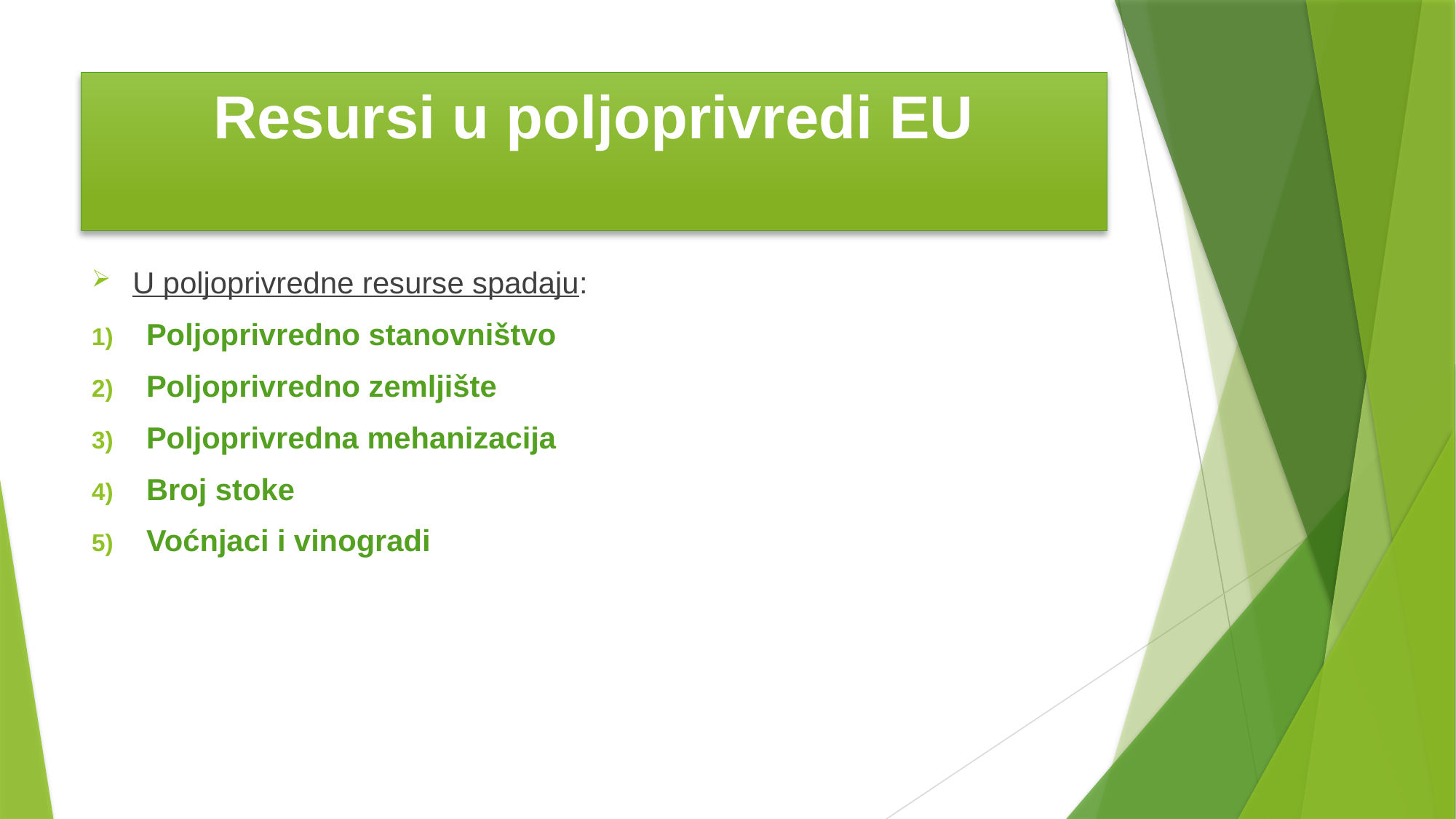

# Resursi u poljoprivredi EU
U poljoprivredne resurse spadaju:
Poljoprivredno stanovništvo
Poljoprivredno zemljište
Poljoprivredna mehanizacija
Broj stoke
Voćnjaci i vinogradi